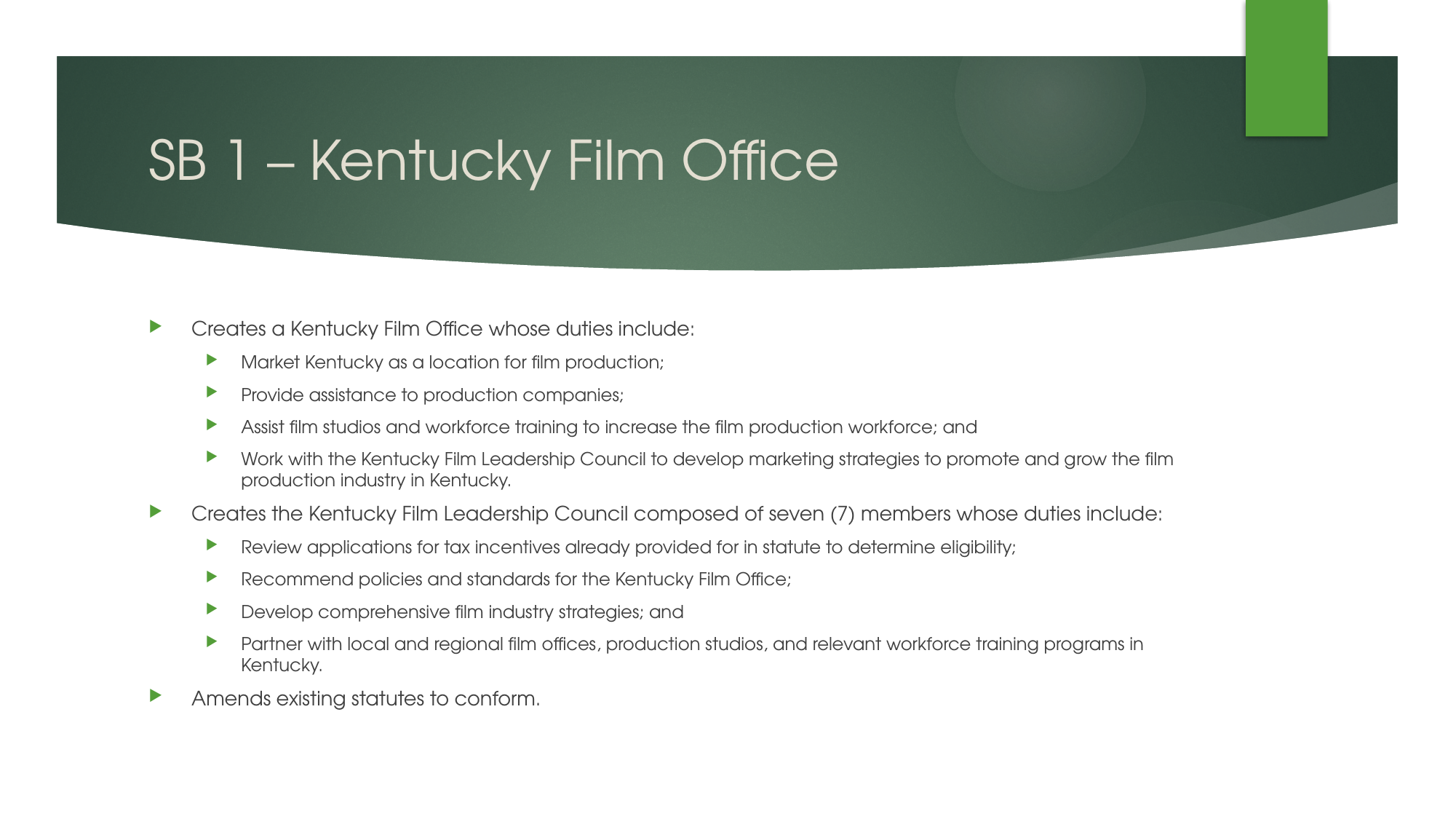

# SB 1 – Kentucky Film Office
Creates a Kentucky Film Office whose duties include:
Market Kentucky as a location for film production;
Provide assistance to production companies;
Assist film studios and workforce training to increase the film production workforce; and
Work with the Kentucky Film Leadership Council to develop marketing strategies to promote and grow the film production industry in Kentucky.
Creates the Kentucky Film Leadership Council composed of seven (7) members whose duties include:
Review applications for tax incentives already provided for in statute to determine eligibility;
Recommend policies and standards for the Kentucky Film Office;
Develop comprehensive film industry strategies; and
Partner with local and regional film offices, production studios, and relevant workforce training programs in Kentucky.
Amends existing statutes to conform.